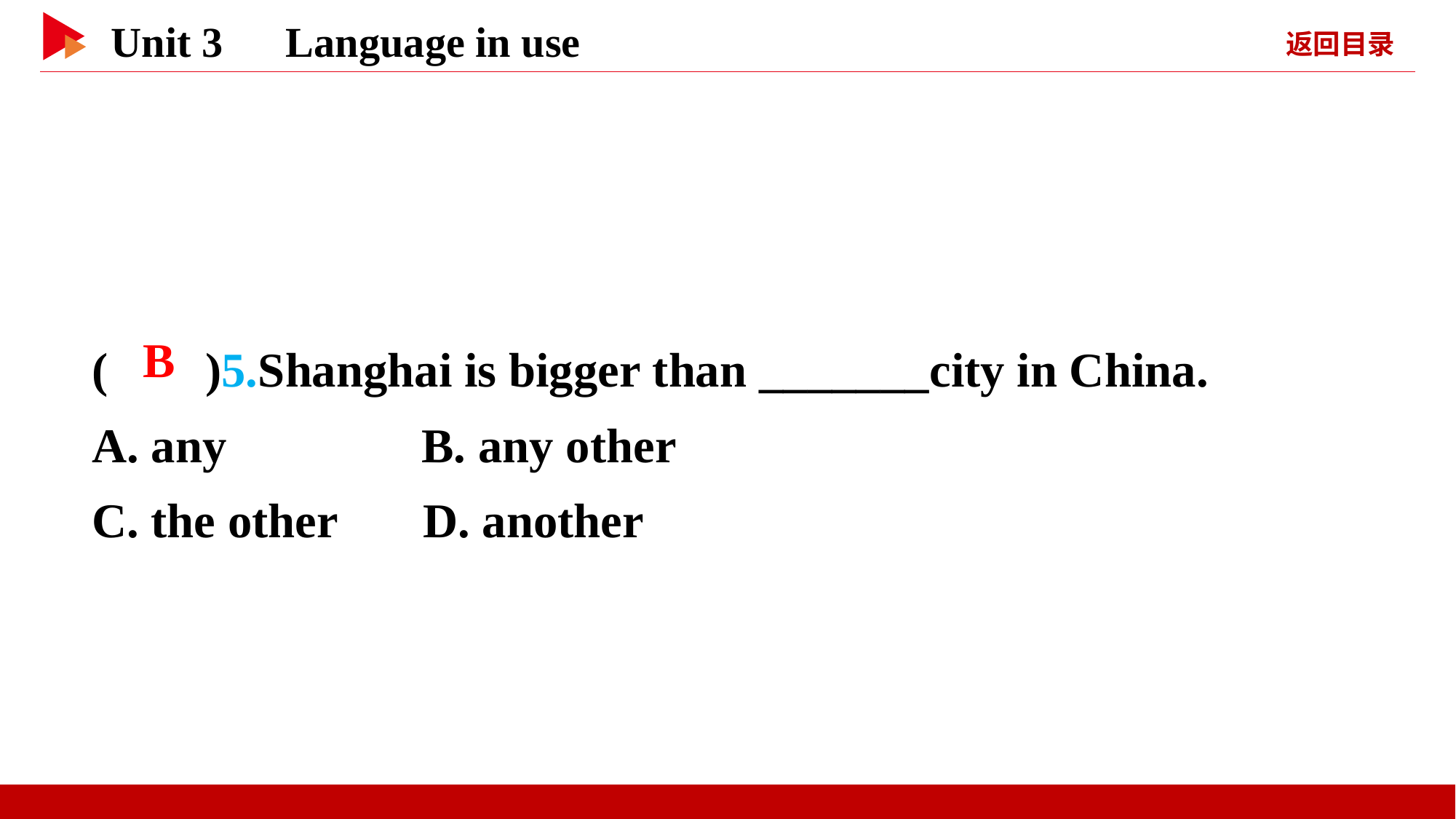

(        )5.Shanghai is bigger than _______city in China.
A. any                B. any other
C. the other       D. another
   B